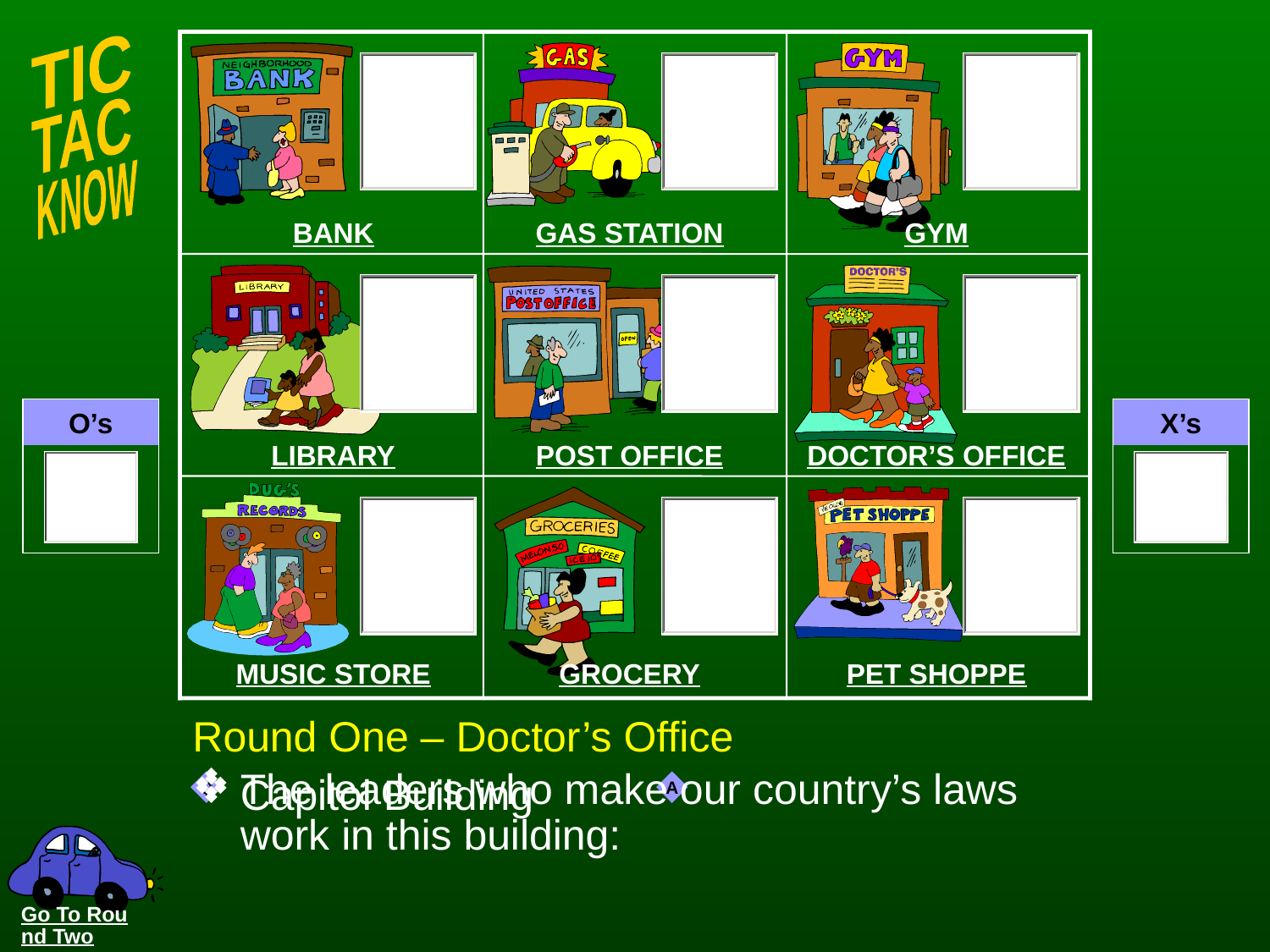

BANK
GAS STATION
GYM
LIBRARY
POST OFFICE
DOCTOR’S OFFICE
MUSIC STORE
GROCERY
PET SHOPPE
# Round One – Doctor’s Office
The leaders who make our country’s laws work in this building:
Capitol Building
Go To Round Two